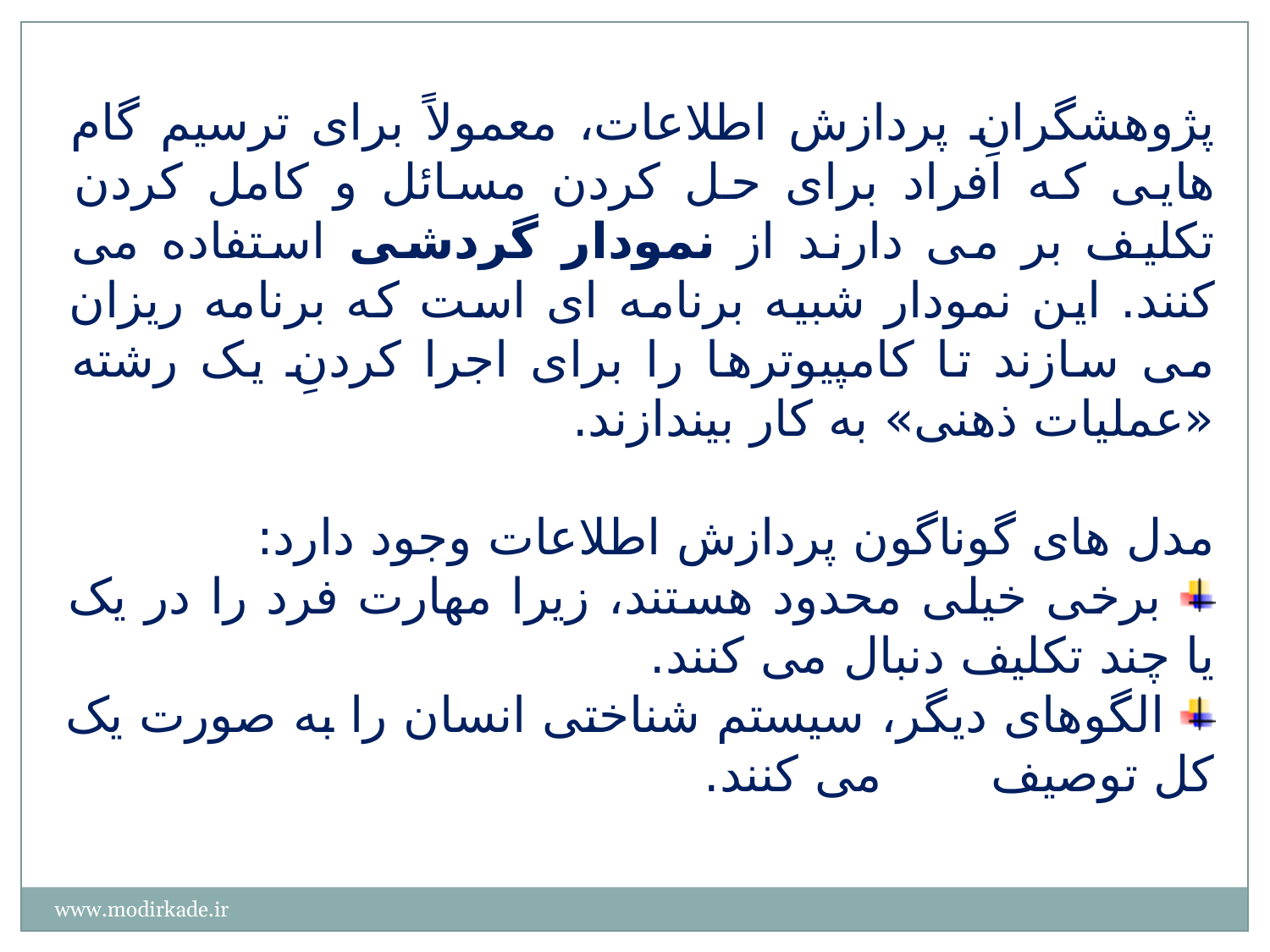

پژوهشگرانِ پردازش اطلاعات، معمولاً برای ترسیم گام هایی که افراد برای حل کردن مسائل و کامل کردن تکلیف بر می دارند از نمودار گردشی استفاده می کنند. این نمودار شبیه برنامه ای است که برنامه ریزان می سازند تا کامپیوترها را برای اجرا کردنِ یک رشته «عملیات ذهنی» به کار بیندازند.

مدل های گوناگون پردازش اطلاعات وجود دارد:
 برخی خیلی محدود هستند، زیرا مهارت فرد را در یک یا چند تکلیف دنبال می کنند.
 الگوهای دیگر، سیستم شناختی انسان را به صورت یک کل توصیف       می کنند.
www.modirkade.ir